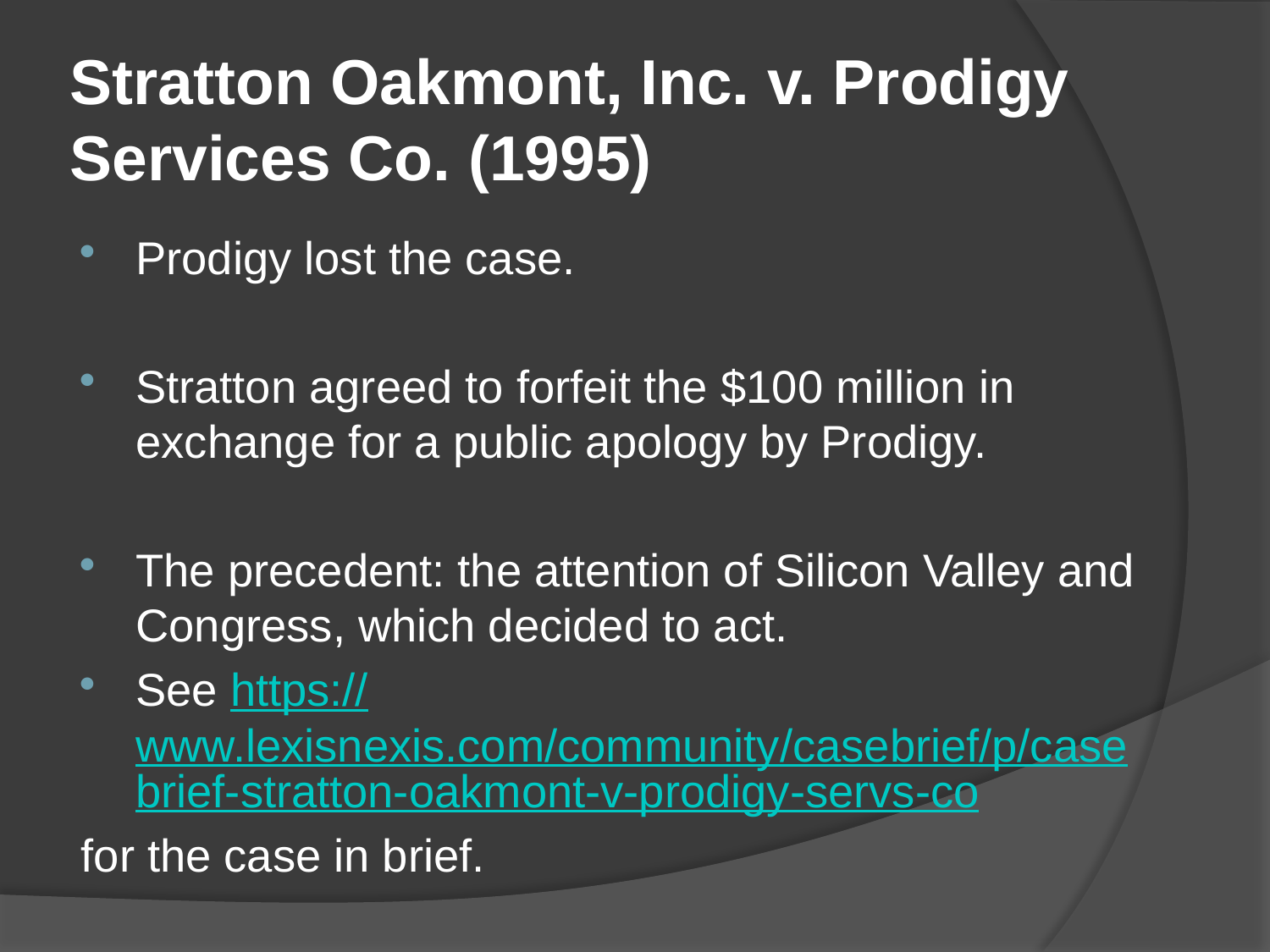

# Stratton Oakmont, Inc. v. Prodigy Services Co. (1995)
Prodigy lost the case.

Stratton agreed to forfeit the $100 million in exchange for a public apology by Prodigy.

The precedent: the attention of Silicon Valley and Congress, which decided to act.
See https://www.lexisnexis.com/community/casebrief/p/casebrief-stratton-oakmont-v-prodigy-servs-co
for the case in brief.